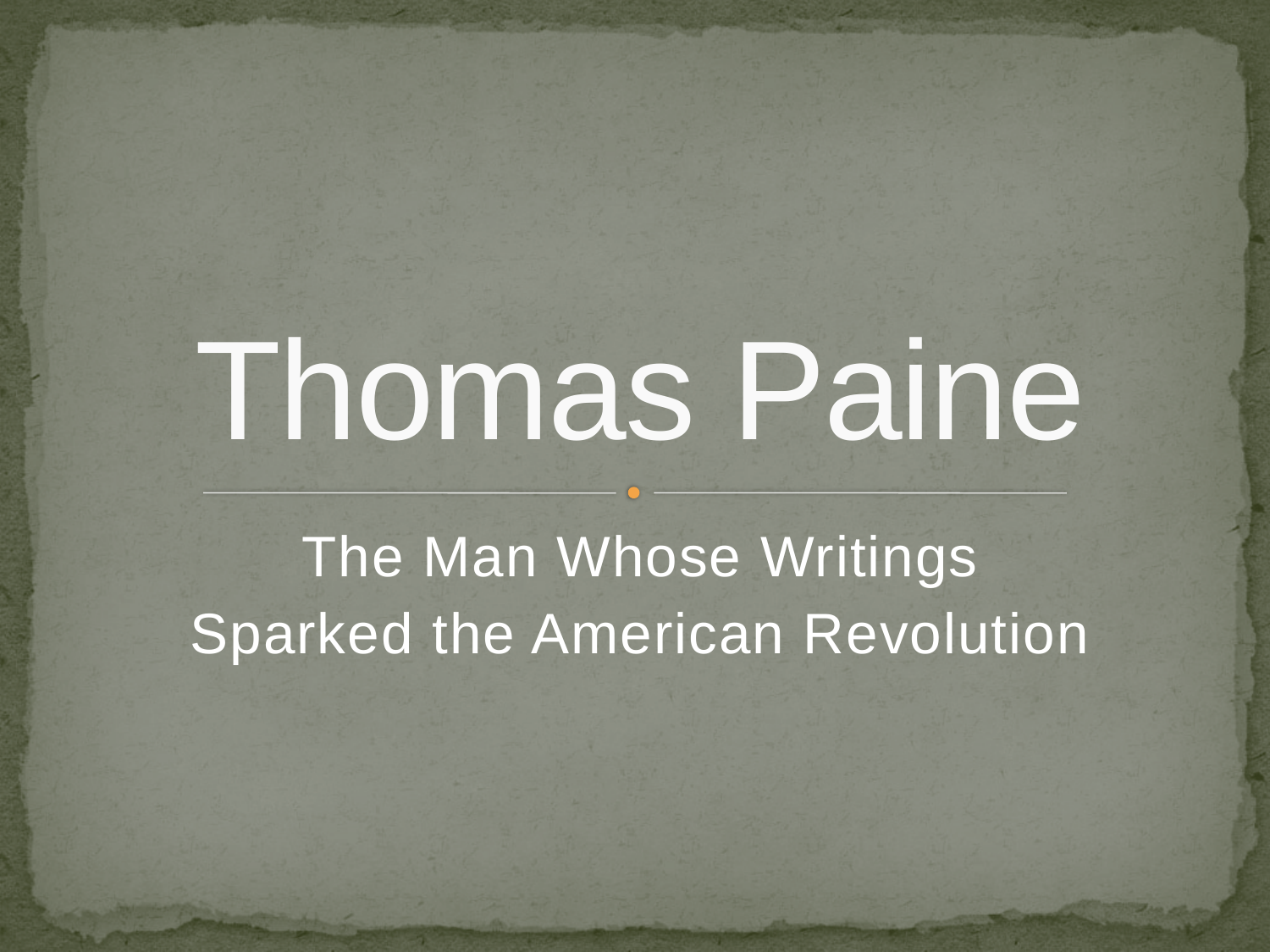

# Thomas Paine
The Man Whose Writings
Sparked the American Revolution